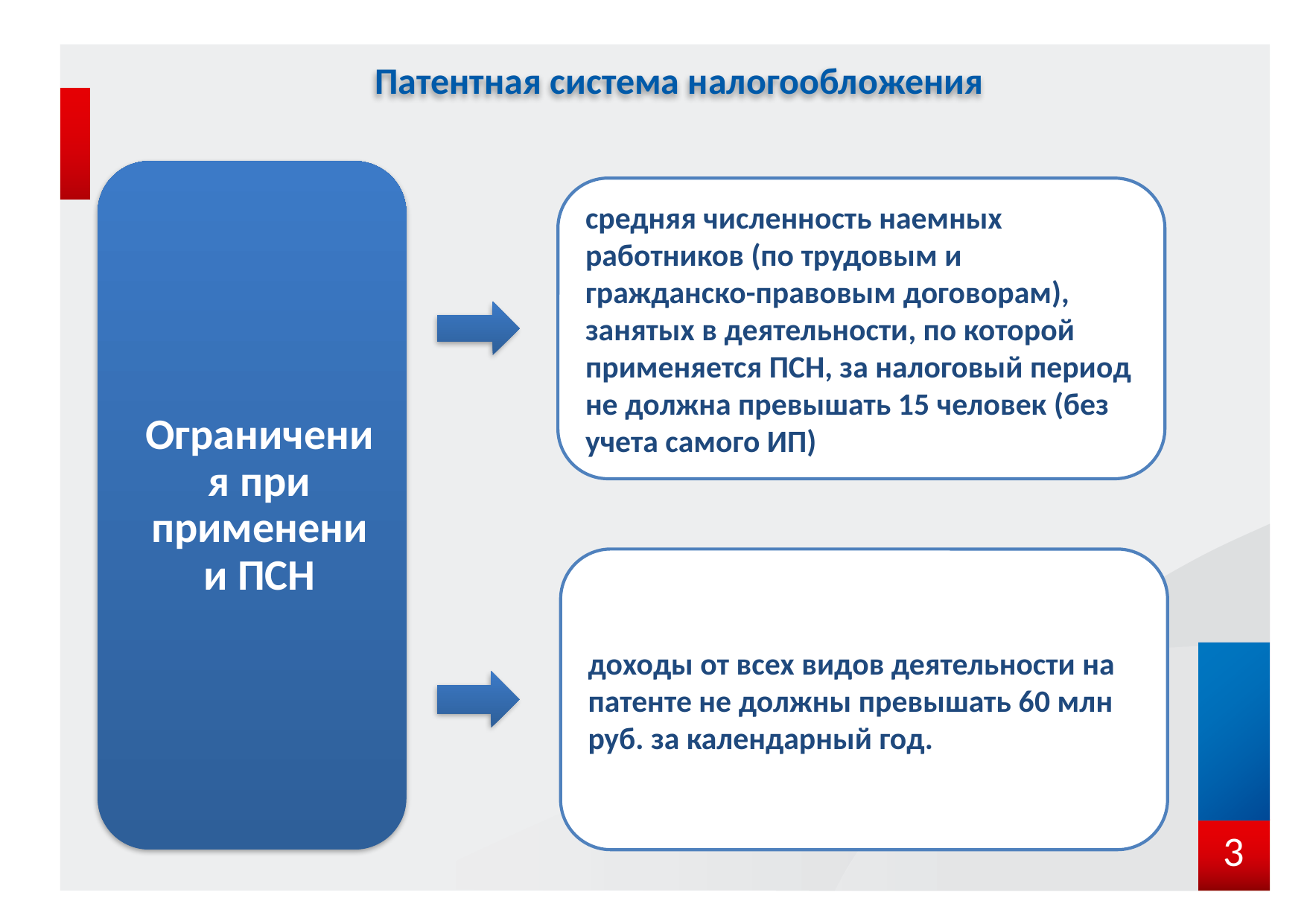

# Патентная система налогообложения
Ограничения при применении ПСН
средняя численность наемных работников (по трудовым и гражданско-правовым договорам), занятых в деятельности, по которой применяется ПСН, за налоговый период не должна превышать 15 человек (без учета самого ИП)

доходы от всех видов деятельности на патенте не должны превышать 60 млн руб. за календарный год.

3